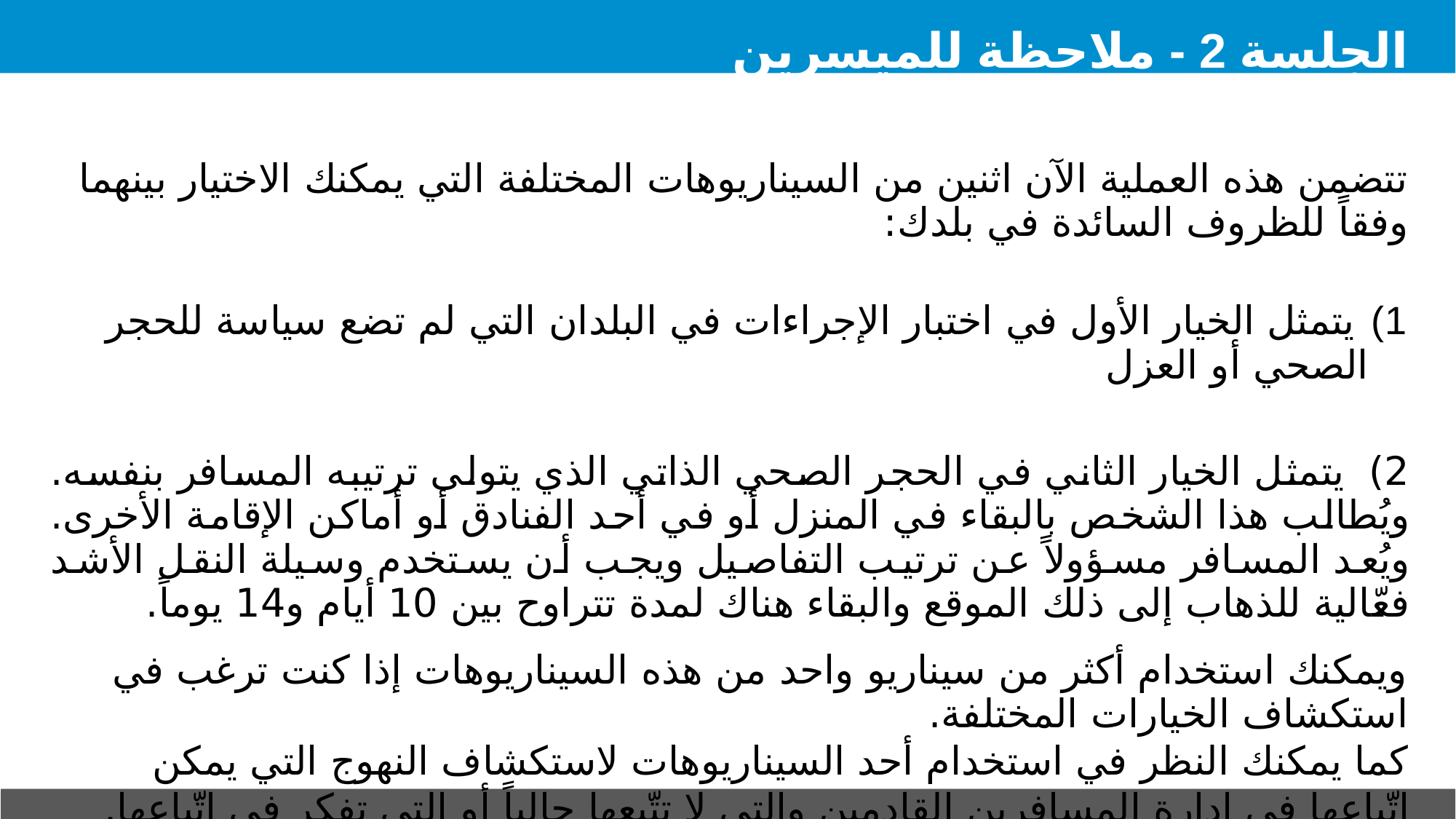

# الجلسة 2 - ملاحظة للميسرين
تتضمن هذه العملية الآن اثنين من السيناريوهات المختلفة التي يمكنك الاختيار بينهما وفقاً للظروف السائدة في بلدك:

 يتمثل الخيار الأول في اختبار الإجراءات في البلدان التي لم تضع سياسة للحجر الصحي أو العزل

2)  يتمثل الخيار الثاني في الحجر الصحي الذاتي الذي يتولى ترتيبه المسافر بنفسه. ويُطالب هذا الشخص بالبقاء في المنزل أو في أحد الفنادق أو أماكن الإقامة الأخرى. ويُعد المسافر مسؤولاً عن ترتيب التفاصيل ويجب أن يستخدم وسيلة النقل الأشد فعّالية للذهاب إلى ذلك الموقع والبقاء هناك لمدة تتراوح بين 10 أيام و14 يوماً.
ويمكنك استخدام أكثر من سيناريو واحد من هذه السيناريوهات إذا كنت ترغب في استكشاف الخيارات المختلفة.
كما يمكنك النظر في استخدام أحد السيناريوهات لاستكشاف النهوج التي يمكن اتّباعها في إدارة المسافرين القادمين والتي لا تتّبعها حالياً أو التي تفكر في اتّباعها.